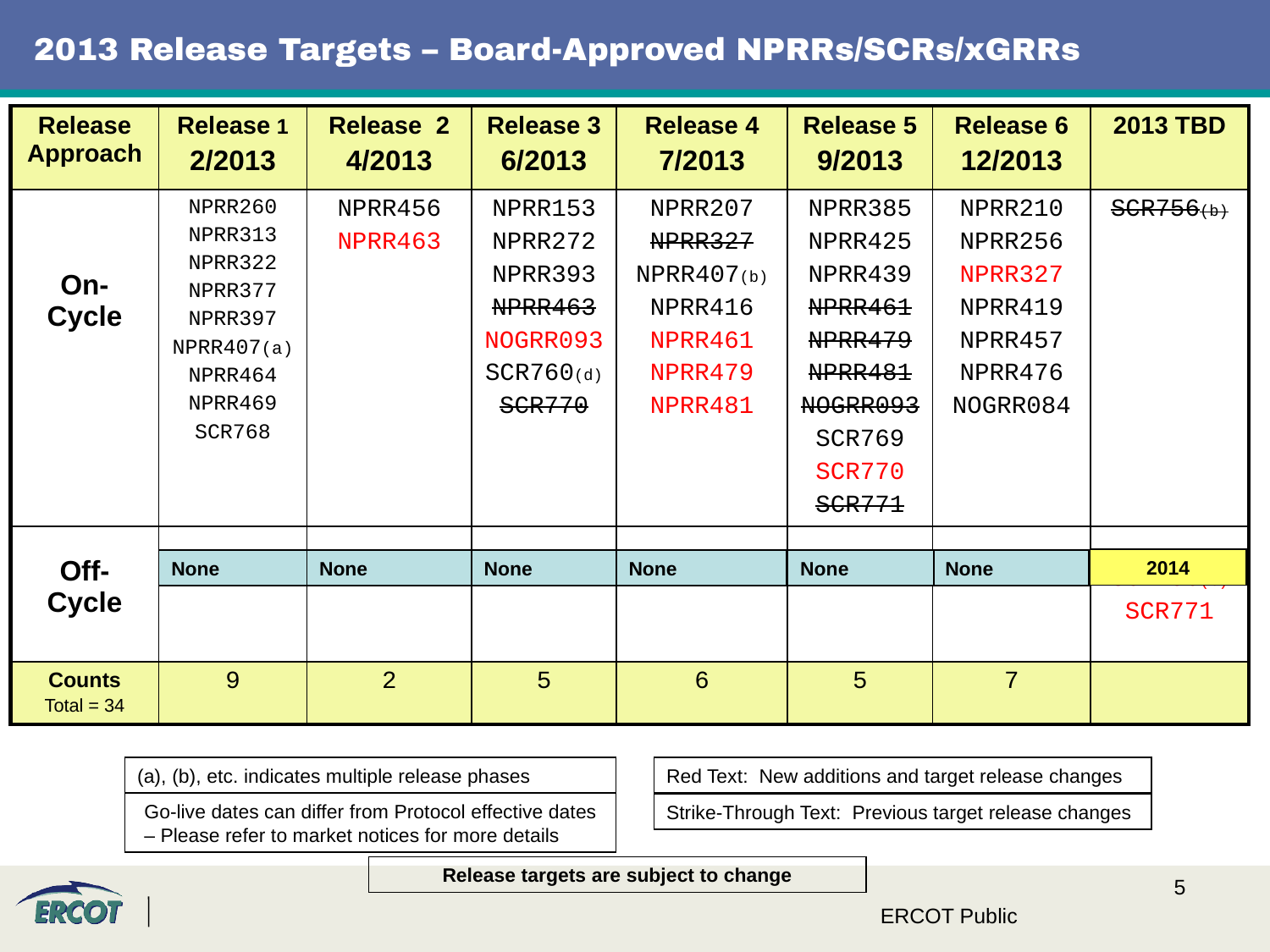

# 2013 Release Targets – Board-Approved NPRRs/SCRs/xGRRs
| Release Approach | Release 1 2/2013 | Release 2 4/2013 | Release 3 6/2013 | Release 4 7/2013 | Release 5 9/2013 | Release 6 12/2013 | 2013 TBD |
| --- | --- | --- | --- | --- | --- | --- | --- |
| On-Cycle | NPRR260 NPRR313 NPRR322 NPRR377 NPRR397 NPRR407(a) NPRR464 NPRR469 SCR768 | NPRR456 NPRR463 | NPRR153 NPRR272 NPRR393 NPRR463 NOGRR093 SCR760(d) SCR770 | NPRR207 NPRR327 NPRR407(b) NPRR416 NPRR461 NPRR479 NPRR481 | NPRR385 NPRR425 NPRR439 NPRR461 NPRR479 NPRR481 NOGRR093 SCR769 SCR770 SCR771 | NPRR210 NPRR256 NPRR327 NPRR419 NPRR457 NPRR476 NOGRR084 | SCR756(b) |
| Off-Cycle |  |  |  |  |  |  | SCR756(b) SCR771 |
| Counts Total = 34 | 9 | 2 | 5 | 6 | 5 | 7 |  |
2014
None
None
None
None
None
None
(a), (b), etc. indicates multiple release phases
Red Text:  New additions and target release changes
Go-live dates can differ from Protocol effective dates – Please refer to market notices for more details
Strike-Through Text:  Previous target release changes
Release targets are subject to change
ERCOT Public